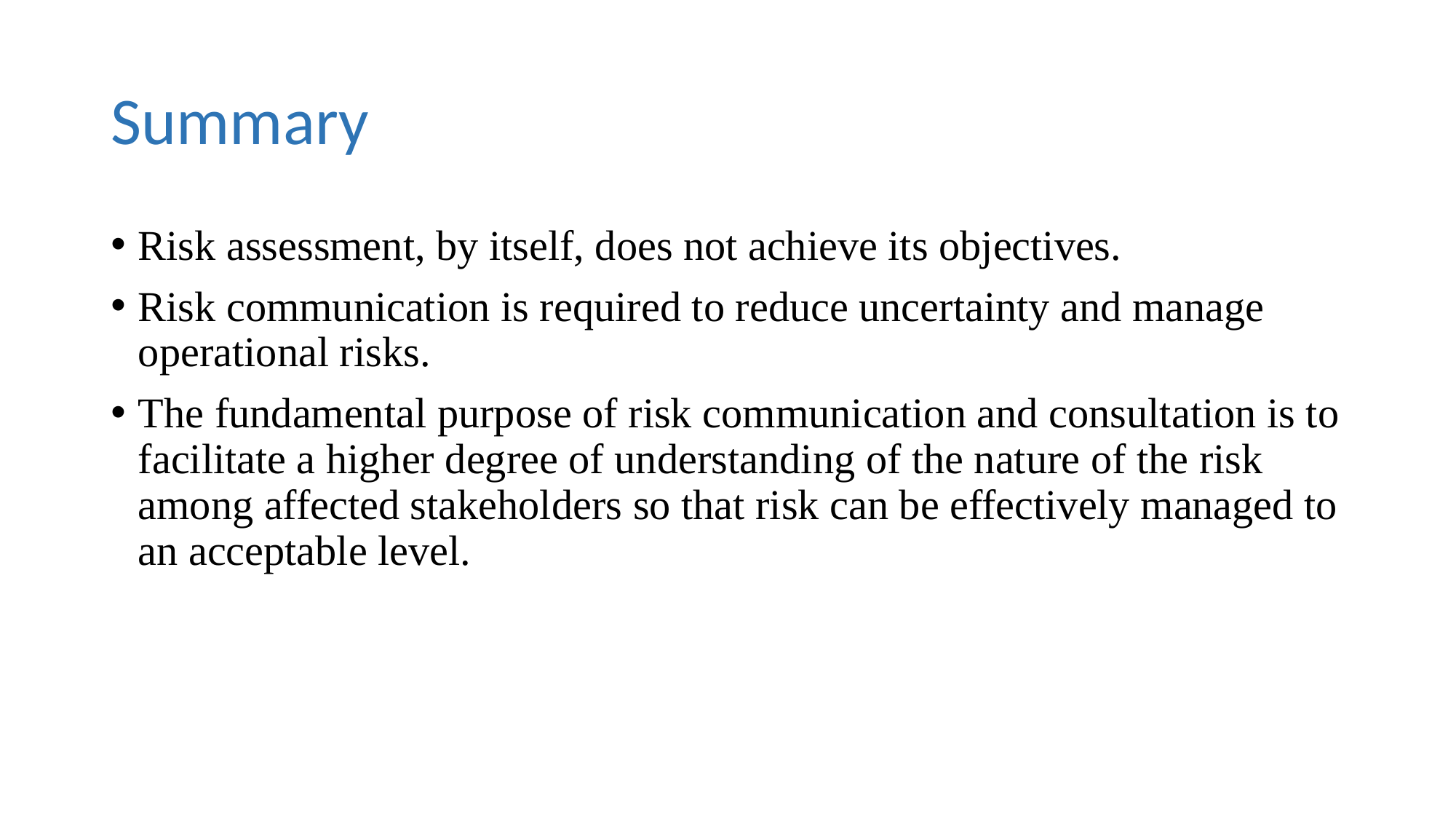

# Summary
Risk assessment, by itself, does not achieve its objectives.
Risk communication is required to reduce uncertainty and manage operational risks.
The fundamental purpose of risk communication and consultation is to facilitate a higher degree of understanding of the nature of the risk among affected stakeholders so that risk can be effectively managed to an acceptable level.